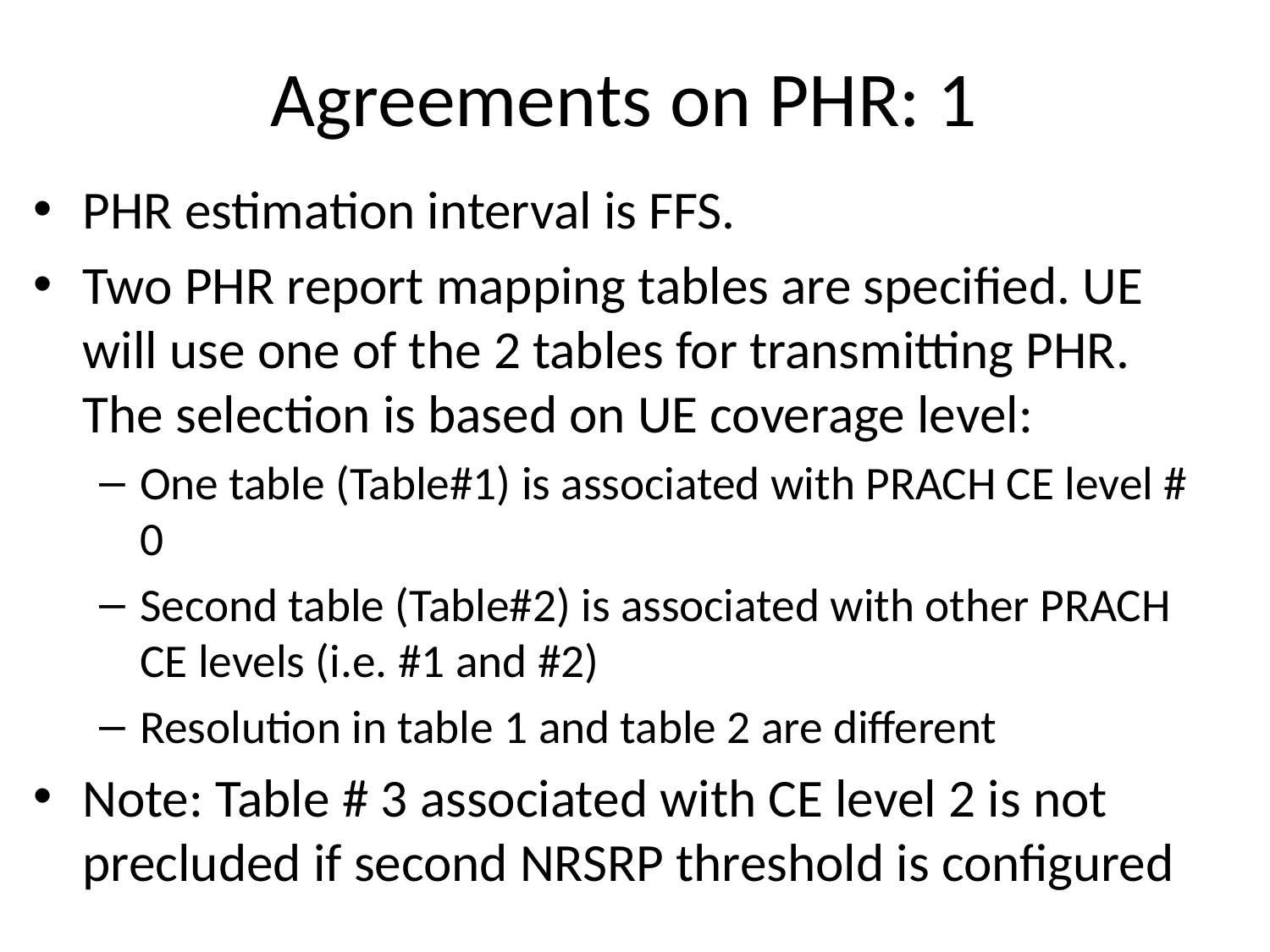

# Agreements on PHR: 1
PHR estimation interval is FFS.
Two PHR report mapping tables are specified. UE will use one of the 2 tables for transmitting PHR. The selection is based on UE coverage level:
One table (Table#1) is associated with PRACH CE level # 0
Second table (Table#2) is associated with other PRACH CE levels (i.e. #1 and #2)
Resolution in table 1 and table 2 are different
Note: Table # 3 associated with CE level 2 is not precluded if second NRSRP threshold is configured